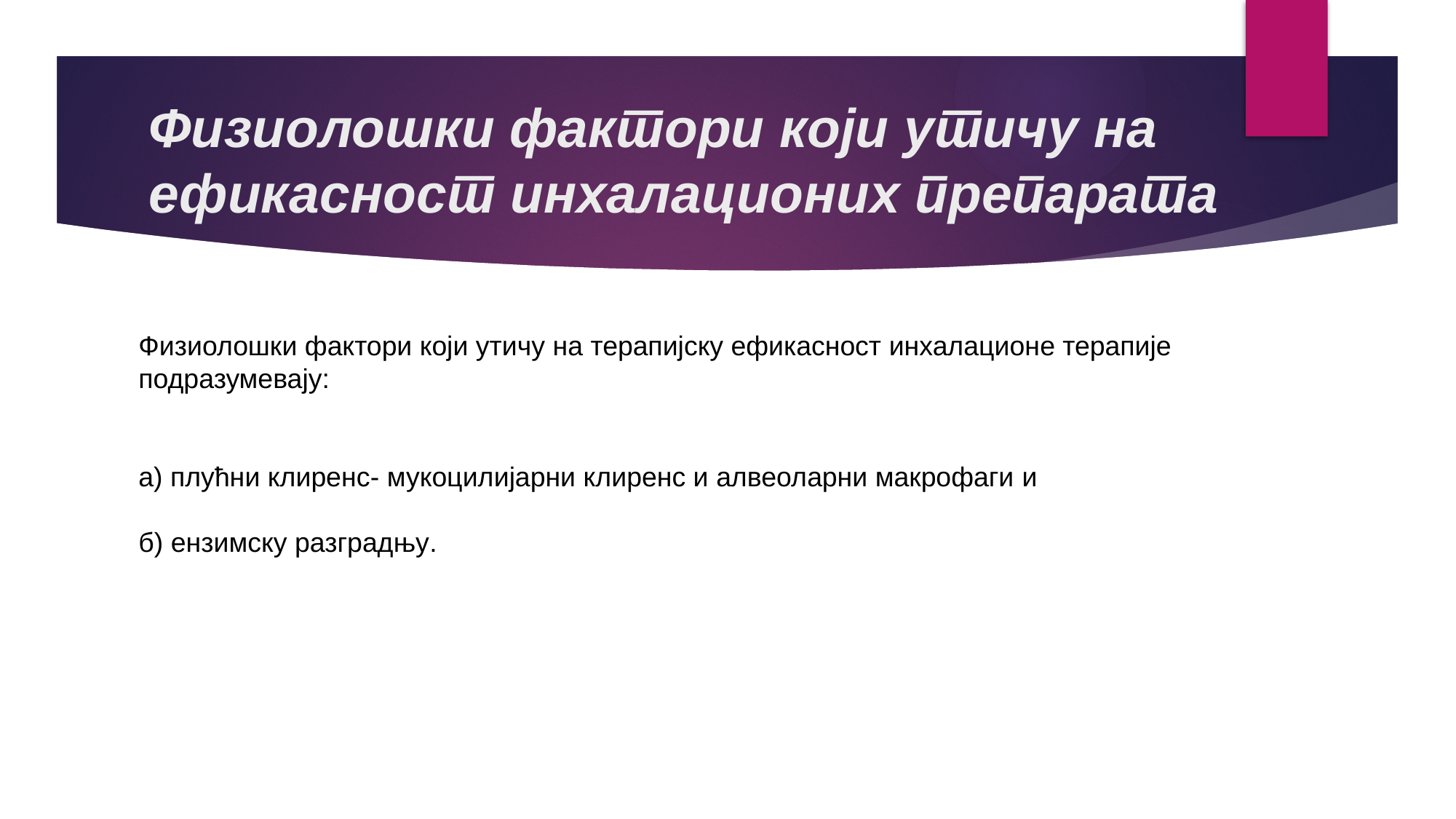

# Физиолошки фактори који утичу на ефикасност инхалационих препарата

Физиолошки фактори који утичу на терапијску ефикасност инхалационе терапије подразумевају:

а) плућни клиренс- мукоцилијарни клиренс и алвеоларни макрофаги и

б) ензимску разградњу.